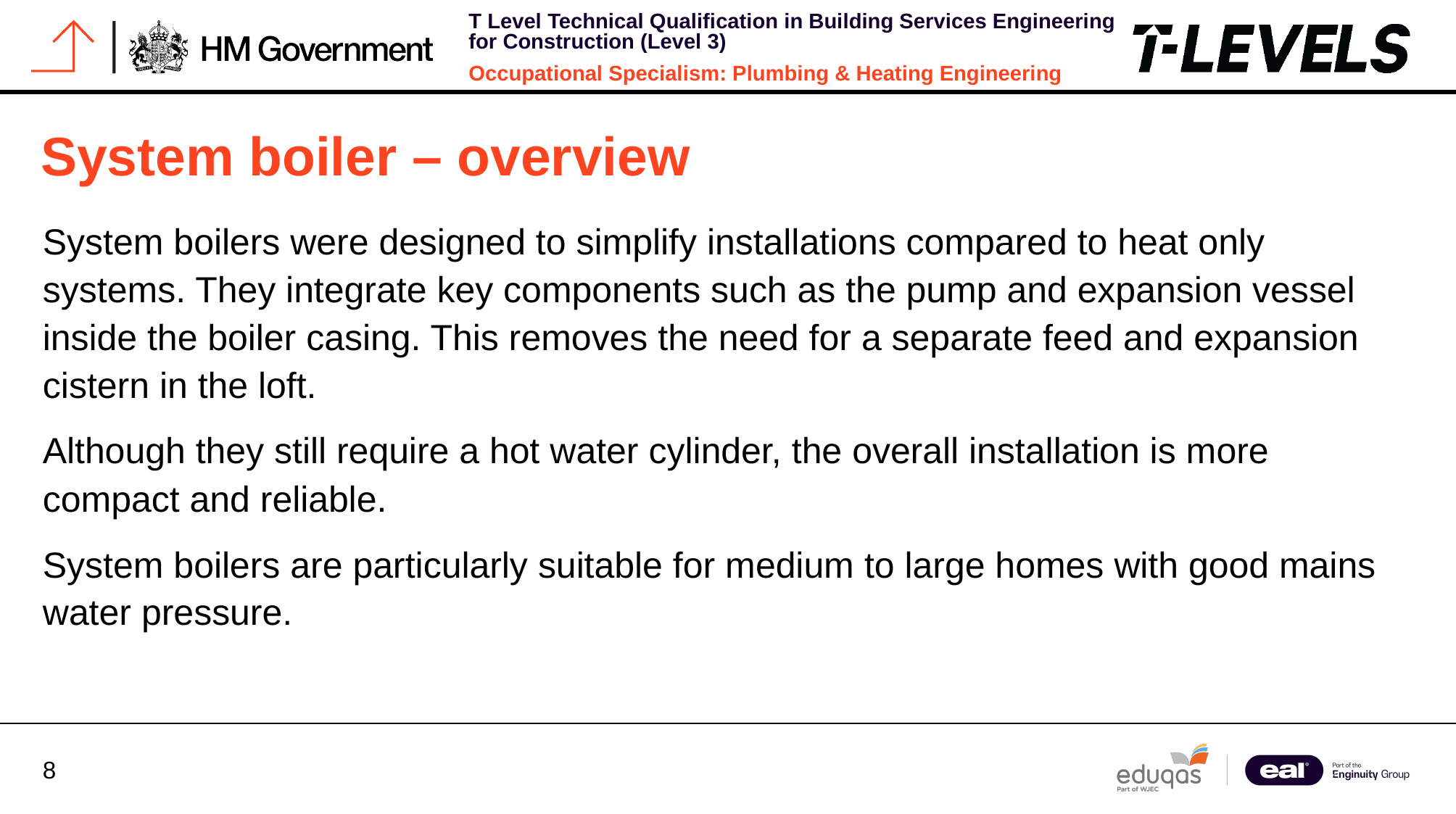

# System boiler – overview
System boilers were designed to simplify installations compared to heat only systems. They integrate key components such as the pump and expansion vessel inside the boiler casing. This removes the need for a separate feed and expansion cistern in the loft.
Although they still require a hot water cylinder, the overall installation is more compact and reliable.
System boilers are particularly suitable for medium to large homes with good mains water pressure.